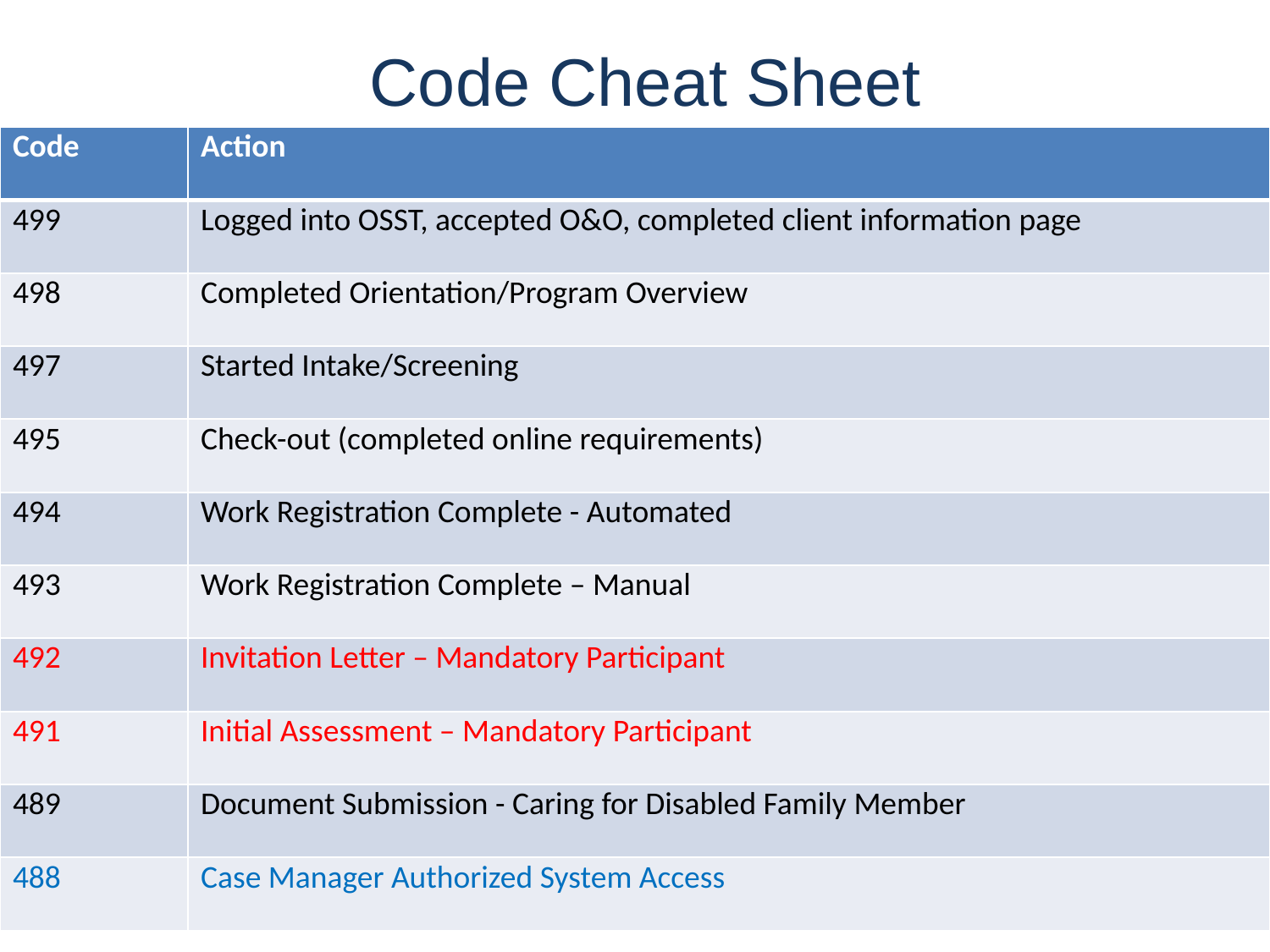

# Code Cheat Sheet
| Code | Action |
| --- | --- |
| 499 | Logged into OSST, accepted O&O, completed client information page |
| 498 | Completed Orientation/Program Overview |
| 497 | Started Intake/Screening |
| 495 | Check-out (completed online requirements) |
| 494 | Work Registration Complete - Automated |
| 493 | Work Registration Complete – Manual |
| 492 | Invitation Letter – Mandatory Participant |
| 491 | Initial Assessment – Mandatory Participant |
| 489 | Document Submission - Caring for Disabled Family Member |
| 488 | Case Manager Authorized System Access |